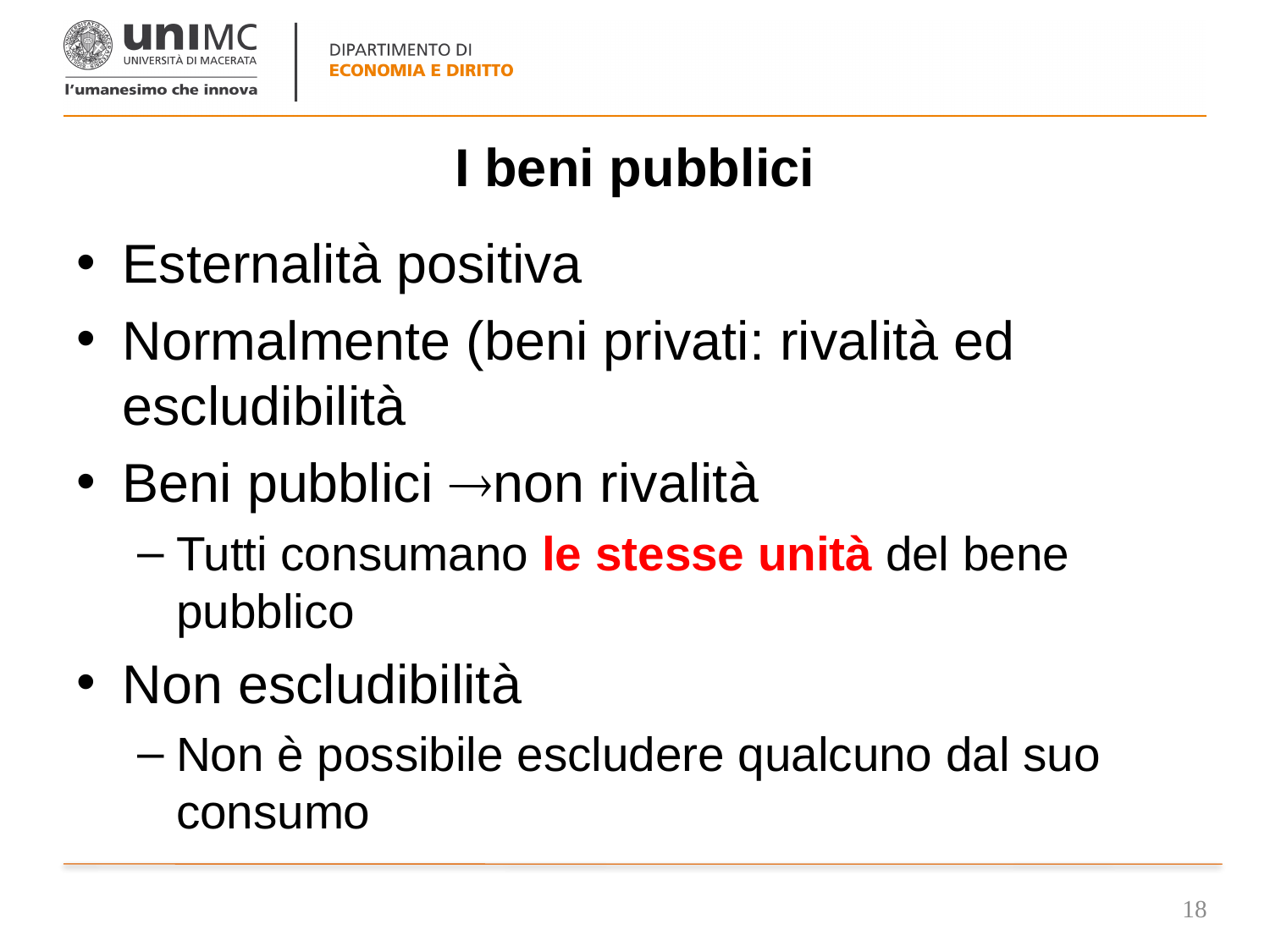

# I beni pubblici
Esternalità positiva
Normalmente (beni privati: rivalità ed escludibilità
Beni pubblici →non rivalità
Tutti consumano le stesse unità del bene pubblico
Non escludibilità
Non è possibile escludere qualcuno dal suo consumo
18